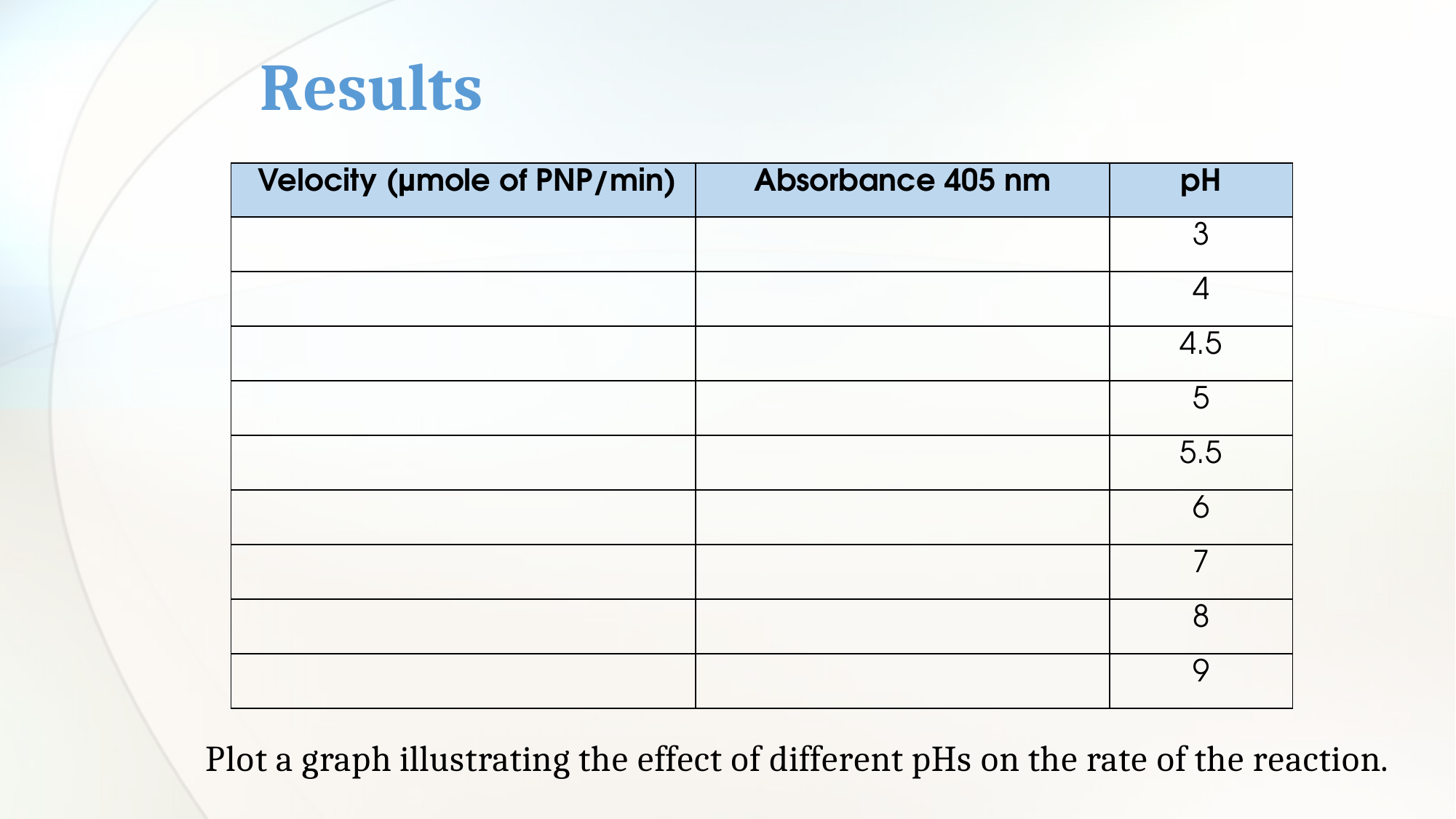

Results
| Velocity (µmole of PNP/min) | Absorbance 405 nm | pH |
| --- | --- | --- |
|  |  | 3 |
|  |  | 4 |
|  |  | 4.5 |
|  |  | 5 |
|  |  | 5.5 |
|  |  | 6 |
|  |  | 7 |
|  |  | 8 |
|  |  | 9 |
Plot a graph illustrating the effect of different pHs on the rate of the reaction.